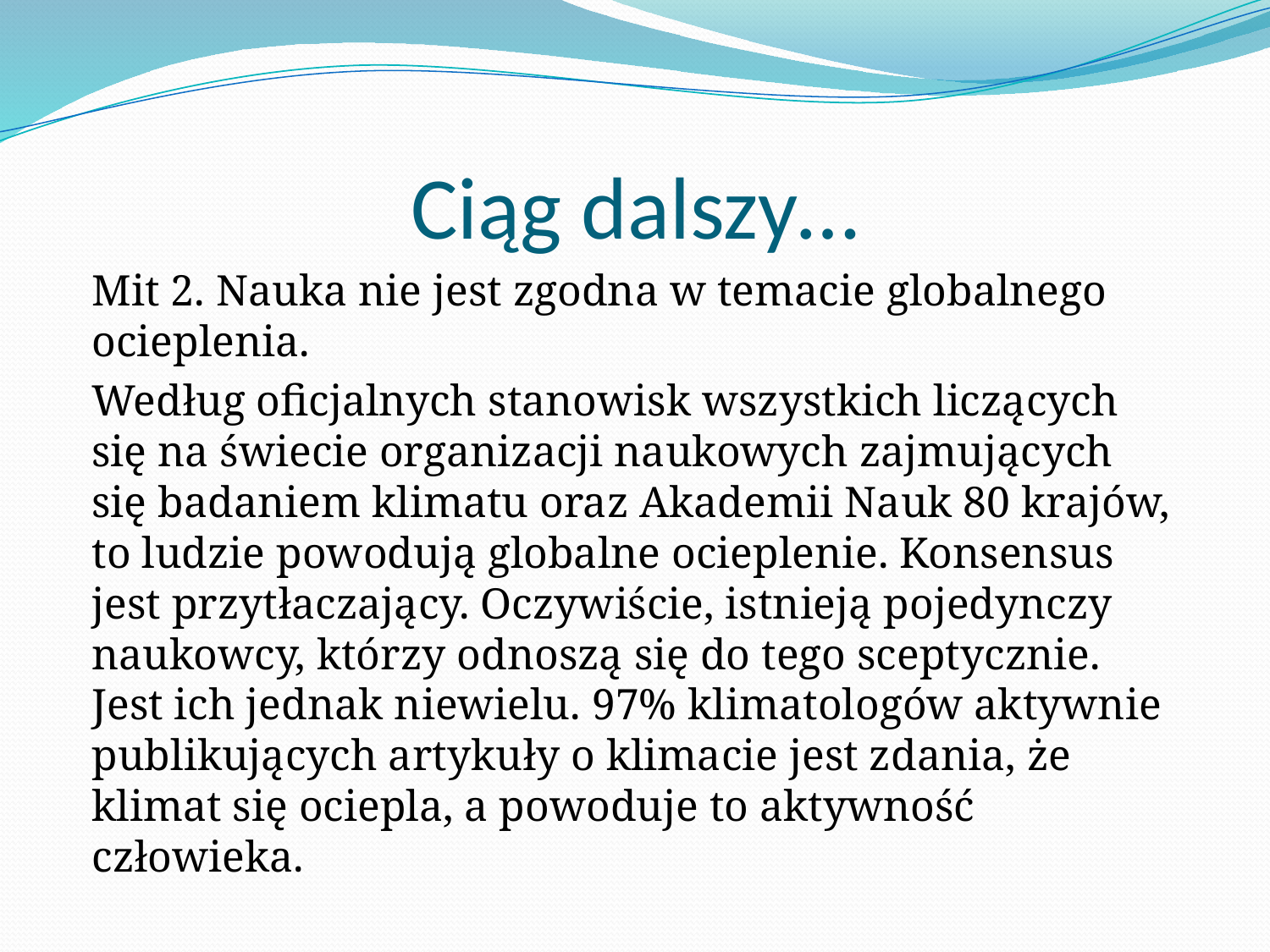

# Ciąg dalszy…
Mit 2. Nauka nie jest zgodna w temacie globalnego ocieplenia.
Według oficjalnych stanowisk wszystkich liczących się na świecie organizacji naukowych zajmujących się badaniem klimatu oraz Akademii Nauk 80 krajów, to ludzie powodują globalne ocieplenie. Konsensus jest przytłaczający. Oczywiście, istnieją pojedynczy naukowcy, którzy odnoszą się do tego sceptycznie. Jest ich jednak niewielu. 97% klimatologów aktywnie publikujących artykuły o klimacie jest zdania, że klimat się ociepla, a powoduje to aktywność człowieka.